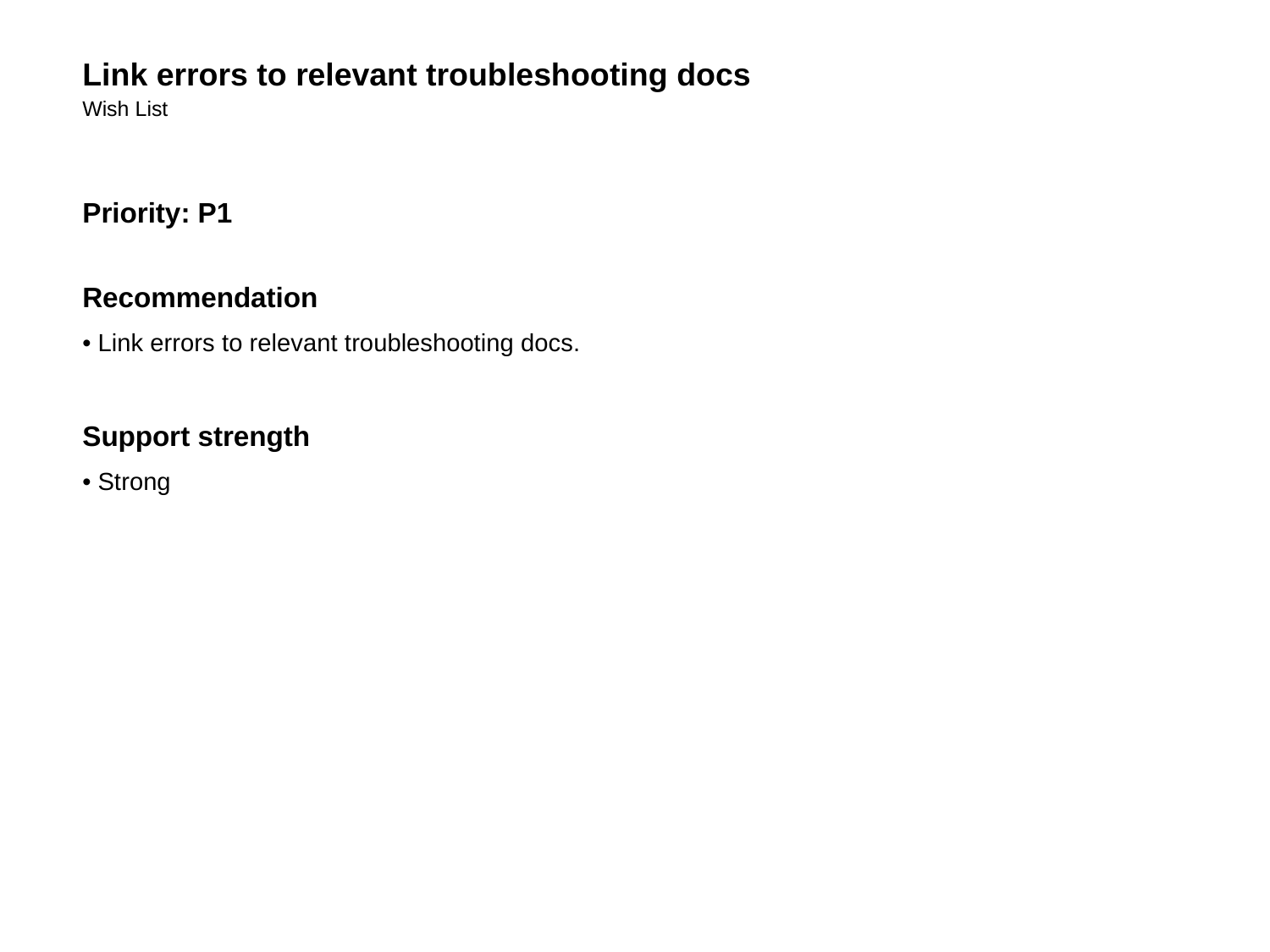

Link errors to relevant troubleshooting docs
Wish List
Priority: P1

Recommendation
• Link errors to relevant troubleshooting docs.

Support strength
• Strong